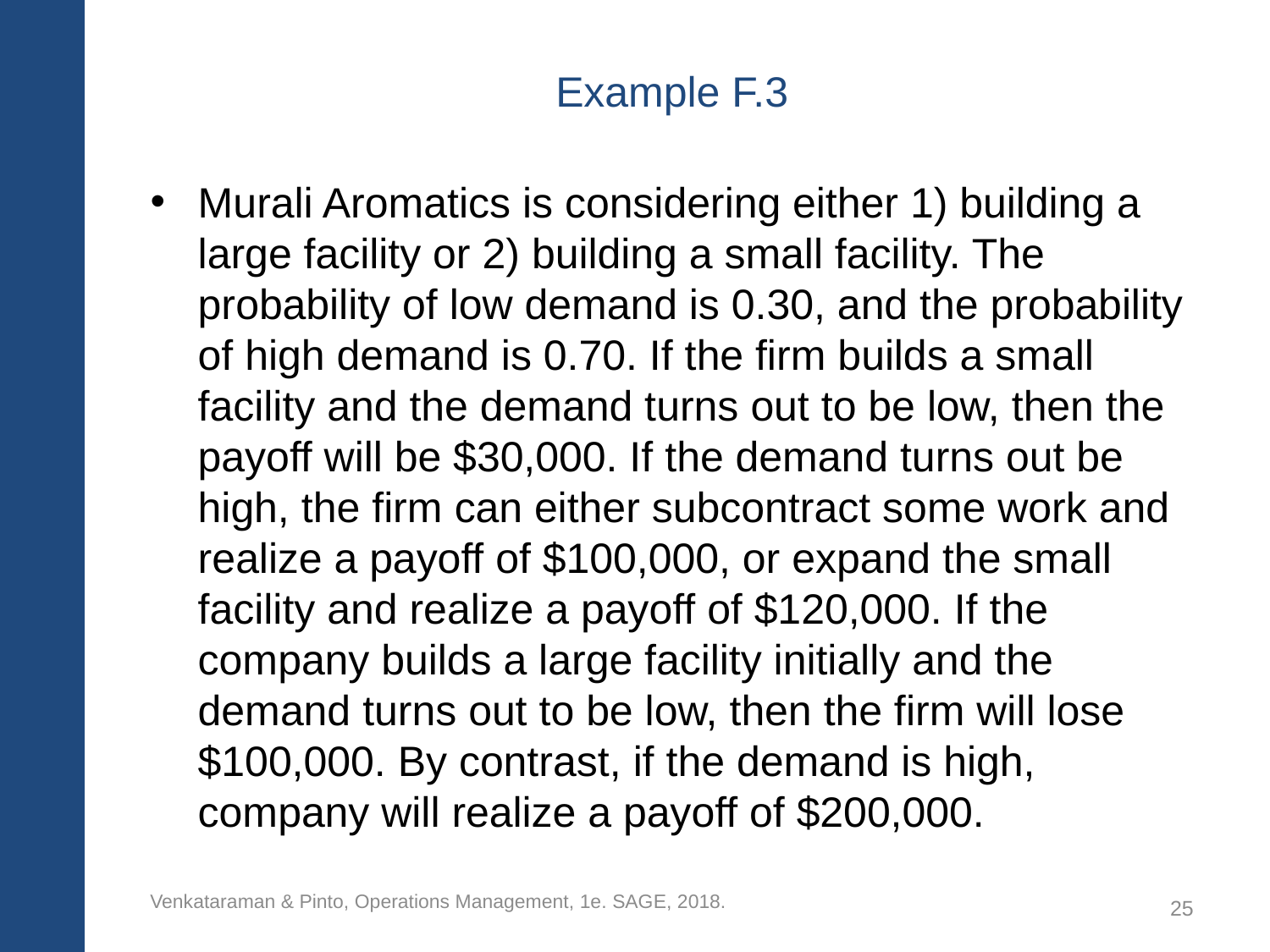

# Example F.3
Murali Aromatics is considering either 1) building a large facility or 2) building a small facility. The probability of low demand is 0.30, and the probability of high demand is 0.70. If the firm builds a small facility and the demand turns out to be low, then the payoff will be $30,000. If the demand turns out be high, the firm can either subcontract some work and realize a payoff of $100,000, or expand the small facility and realize a payoff of $120,000. If the company builds a large facility initially and the demand turns out to be low, then the firm will lose $100,000. By contrast, if the demand is high, company will realize a payoff of $200,000.
Venkataraman & Pinto, Operations Management, 1e. SAGE, 2018.
25